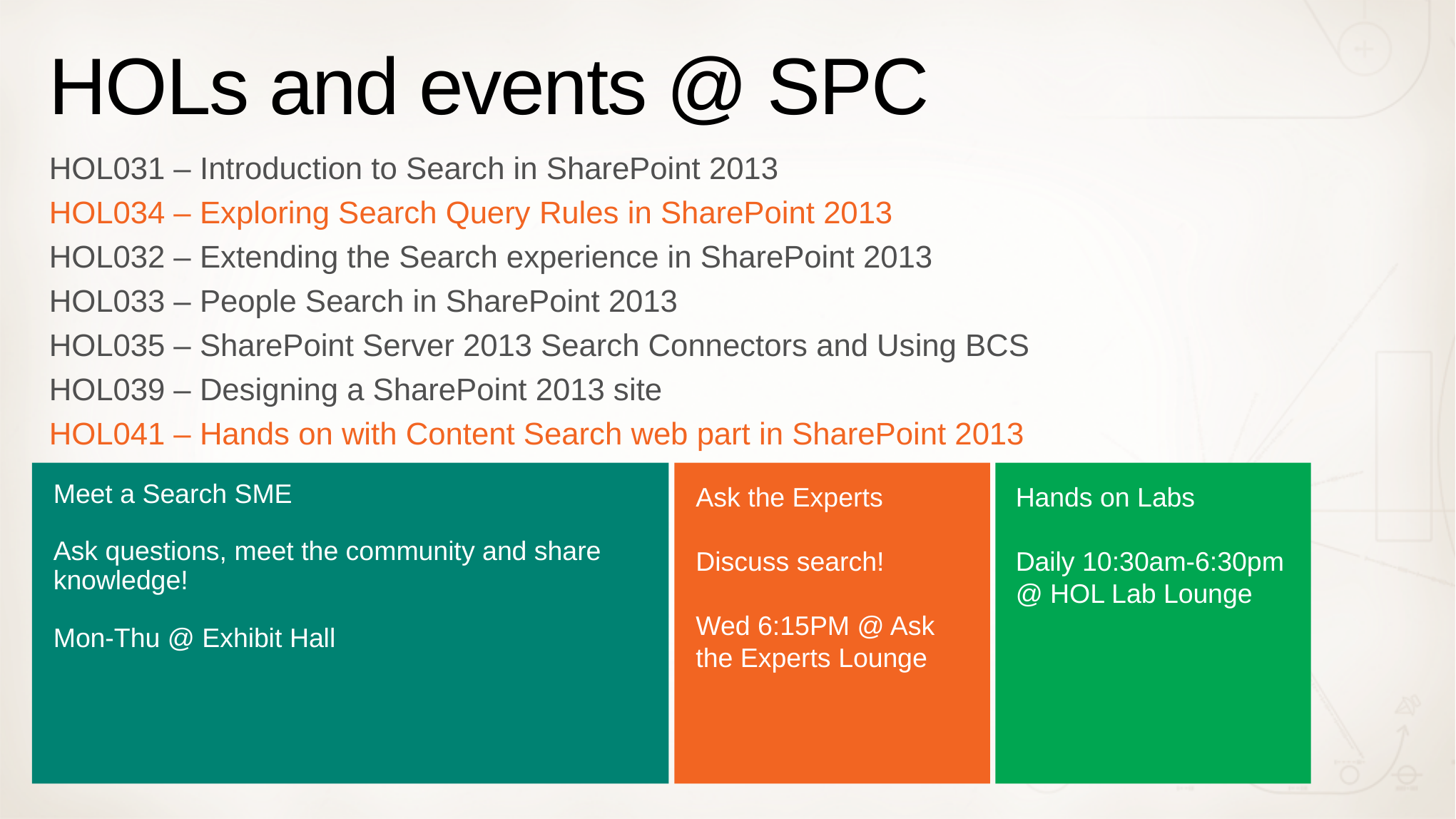

# HOLs and events @ SPC
HOL031 – Introduction to Search in SharePoint 2013
HOL034 – Exploring Search Query Rules in SharePoint 2013
HOL032 – Extending the Search experience in SharePoint 2013
HOL033 – People Search in SharePoint 2013
HOL035 – SharePoint Server 2013 Search Connectors and Using BCS
HOL039 – Designing a SharePoint 2013 site
HOL041 – Hands on with Content Search web part in SharePoint 2013
Meet a Search SME

Ask questions, meet the community and share knowledge!

Mon-Thu @ Exhibit Hall
Ask the Experts

Discuss search!

Wed 6:15PM @ Ask the Experts Lounge

Hands on Labs

Daily 10:30am-6:30pm @ HOL Lab Lounge